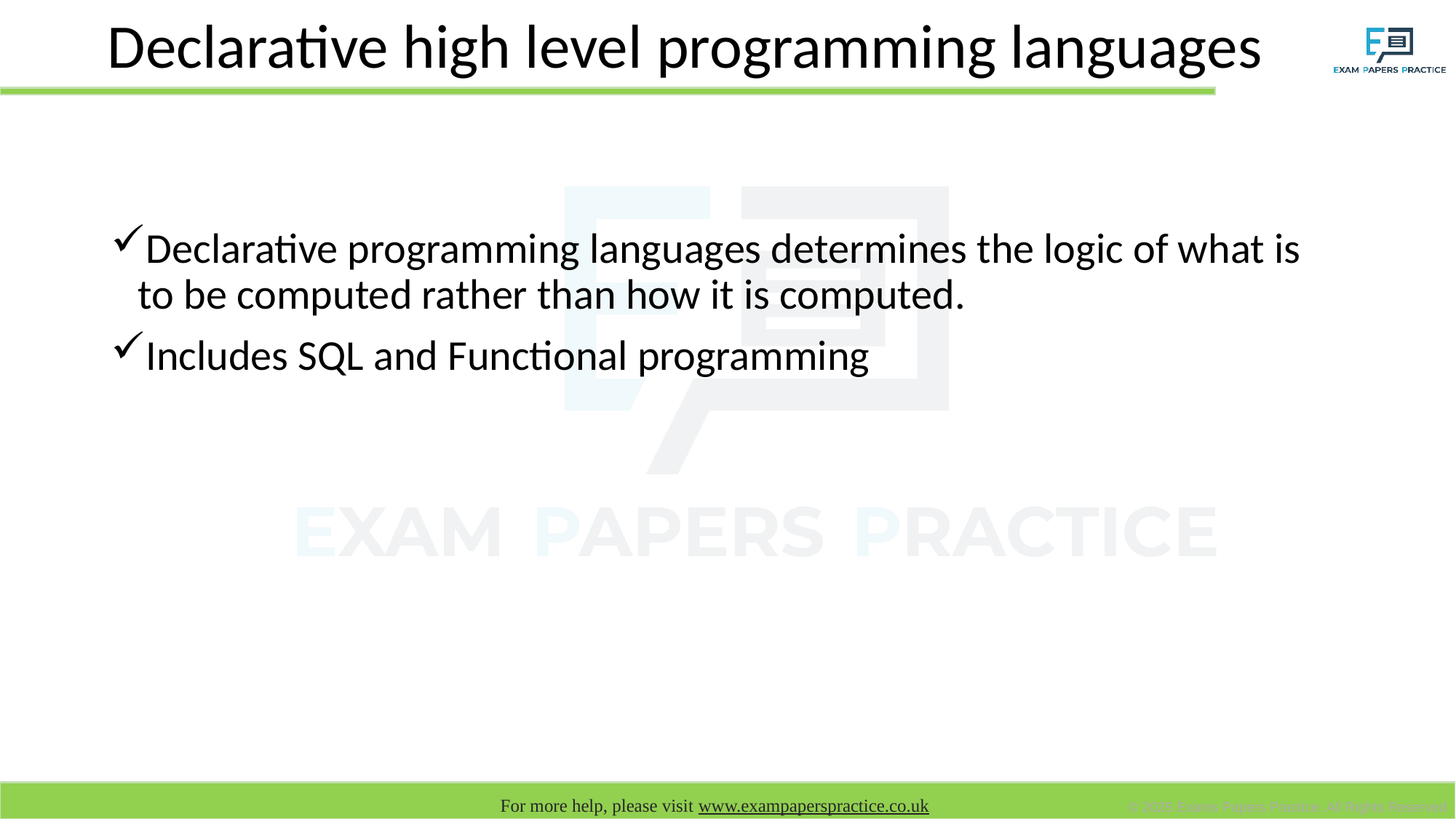

# Declarative high level programming languages
Declarative programming languages determines the logic of what is to be computed rather than how it is computed.
Includes SQL and Functional programming